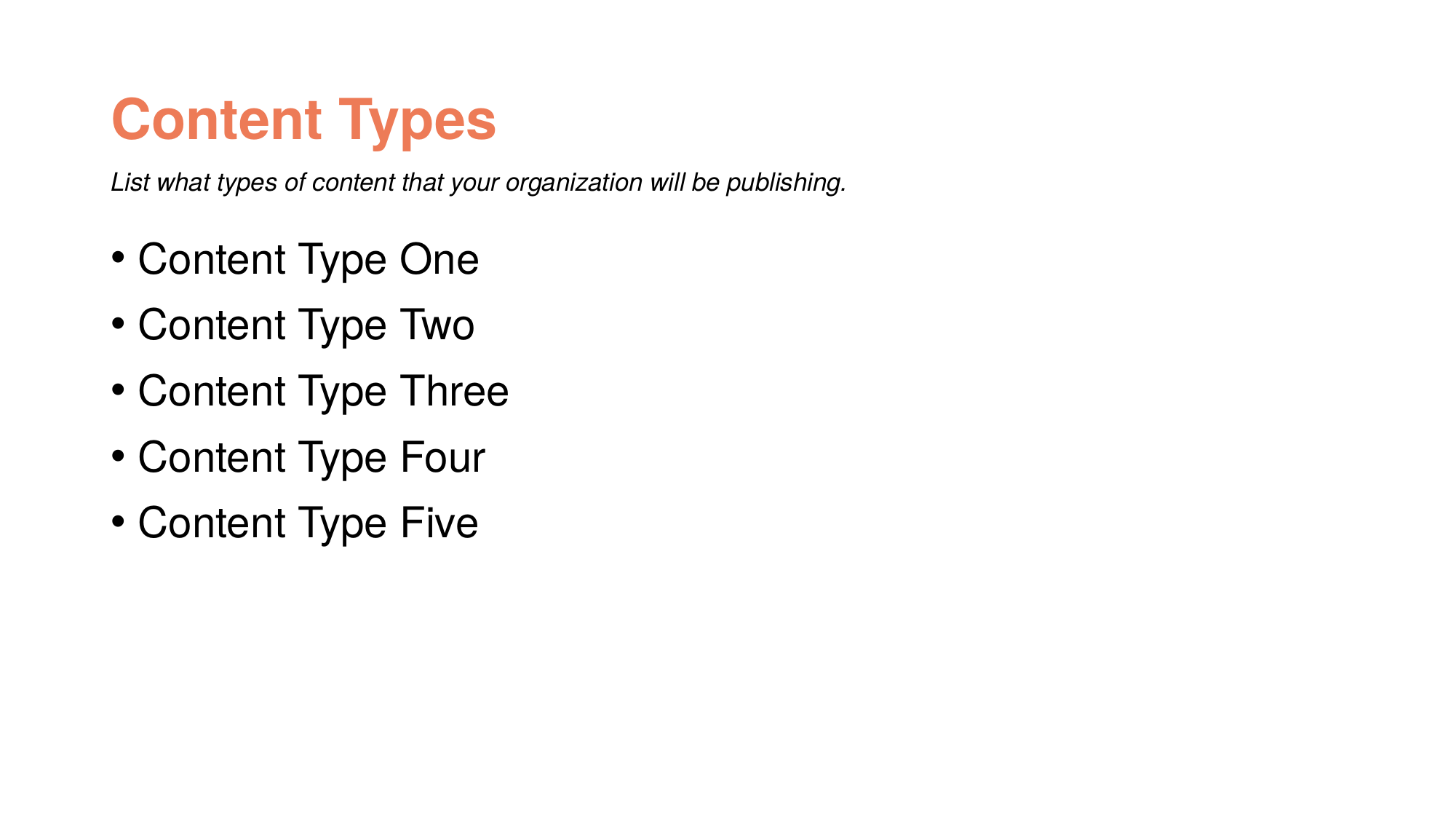

# Content Types List what types of content that your organization will be publishing.
Content Type One
Content Type Two
Content Type Three
Content Type Four
Content Type Five